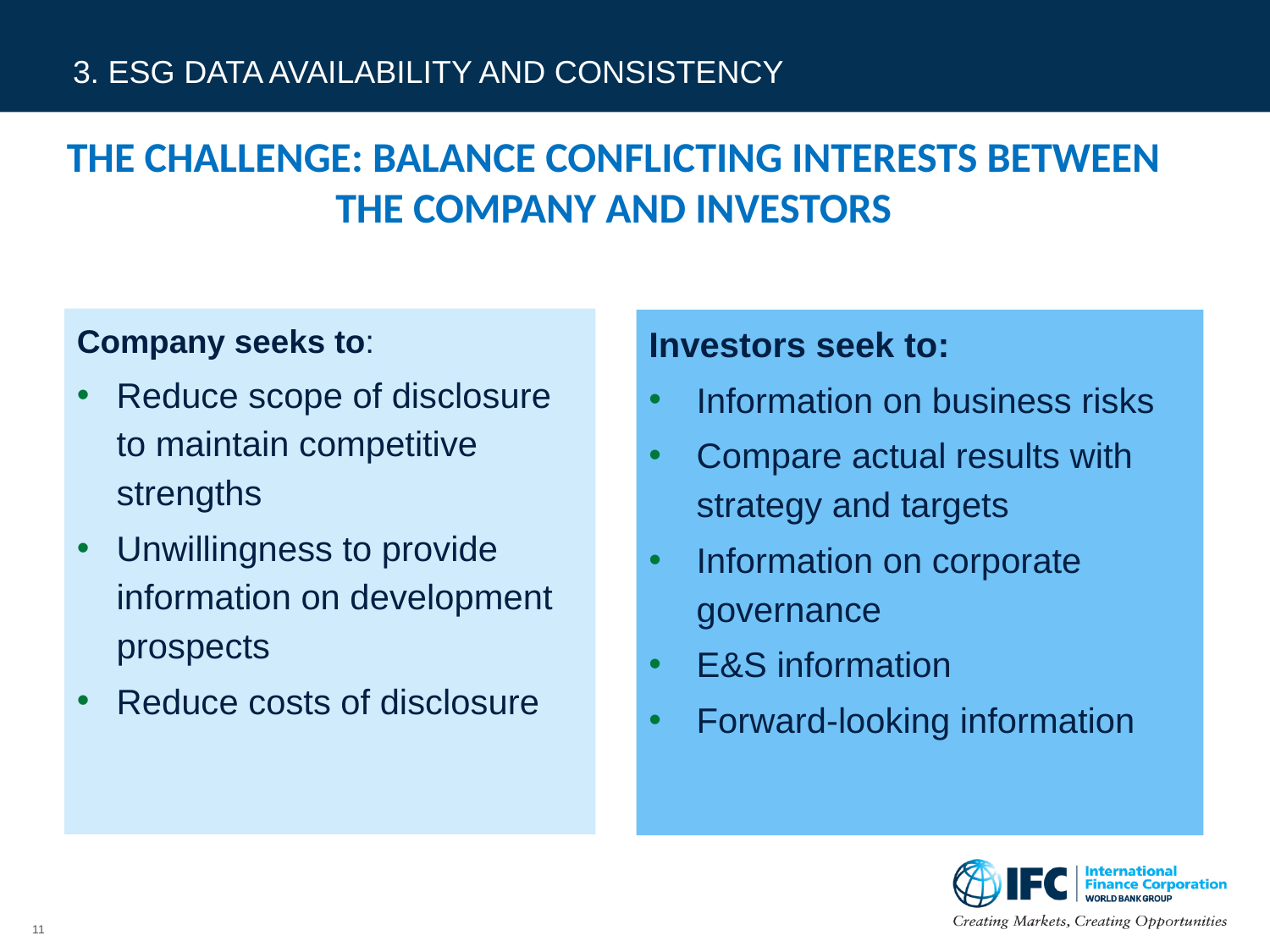

# 3. ESG data availability and consistency

The Challenge: Balance Conflicting Interests Between
the Company and Investors
Company seeks to:
Reduce scope of disclosure to maintain competitive strengths
Unwillingness to provide information on development prospects
Reduce costs of disclosure
Investors seek to:
Information on business risks
Compare actual results with strategy and targets
Information on corporate governance
E&S information
Forward-looking information
11